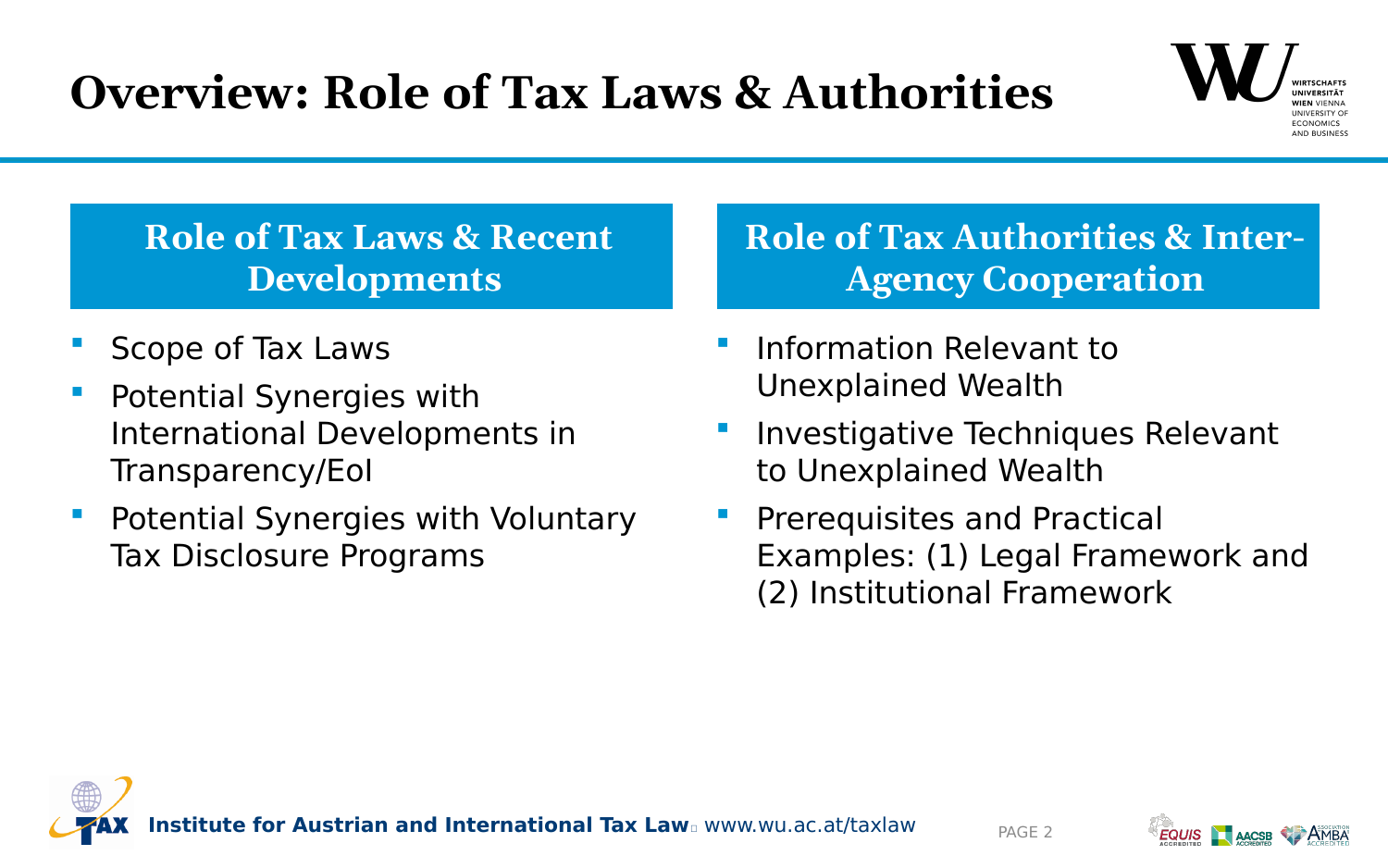

# Overview: Role of Tax Laws & Authorities
Role of Tax Laws & Recent Developments
Role of Tax Authorities & Inter-Agency Cooperation
Scope of Tax Laws
Potential Synergies with International Developments in Transparency/EoI
Potential Synergies with Voluntary Tax Disclosure Programs

Information Relevant to Unexplained Wealth
Investigative Techniques Relevant to Unexplained Wealth
Prerequisites and Practical Examples: (1) Legal Framework and (2) Institutional Framework

Page 2